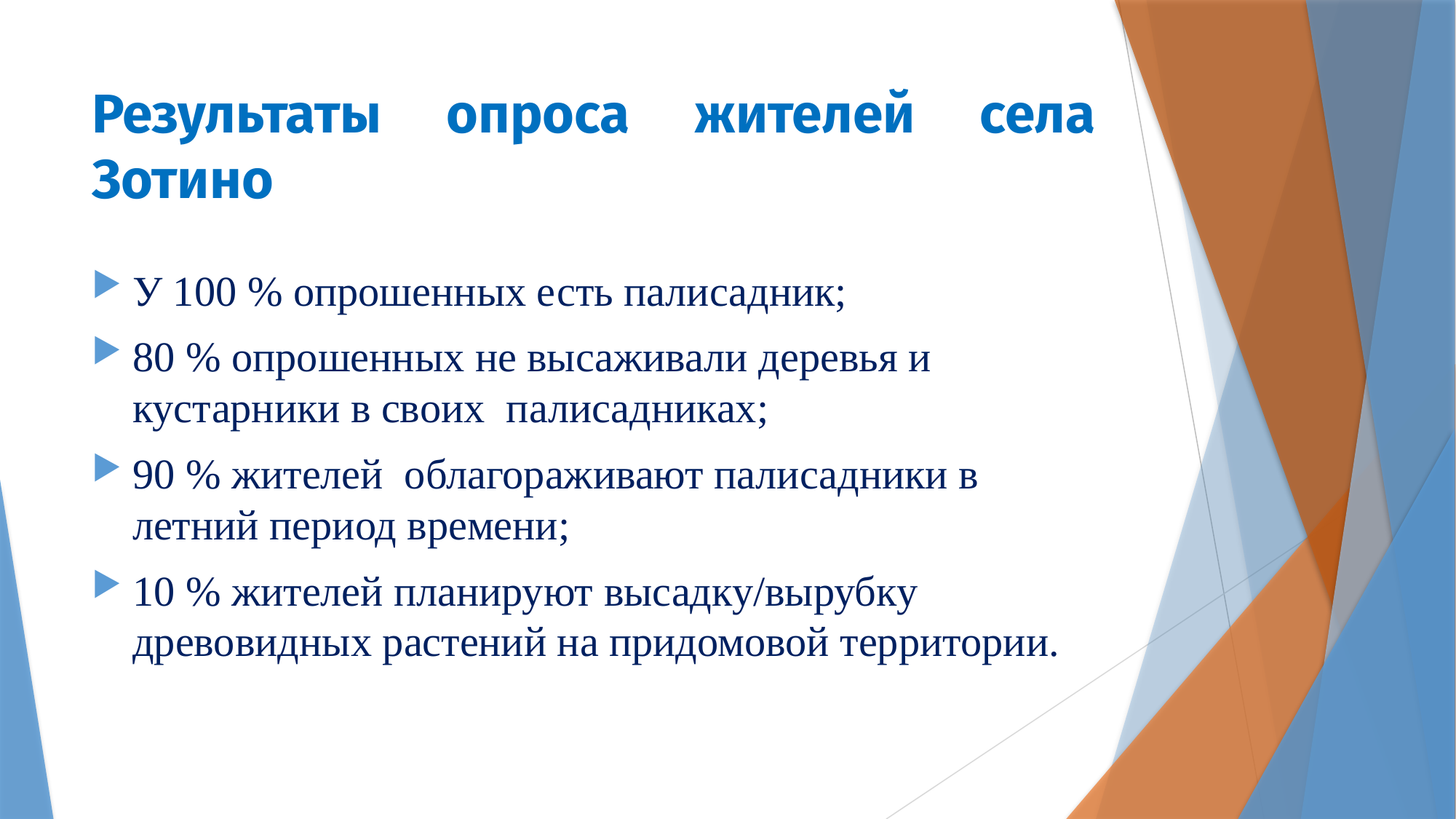

# Результаты опроса жителей села Зотино
У 100 % опрошенных есть палисадник;
80 % опрошенных не высаживали деревья и кустарники в своих  палисадниках;
90 % жителей  облагораживают палисадники в летний период времени;
10 % жителей планируют высадку/вырубку древовидных растений на придомовой территории.